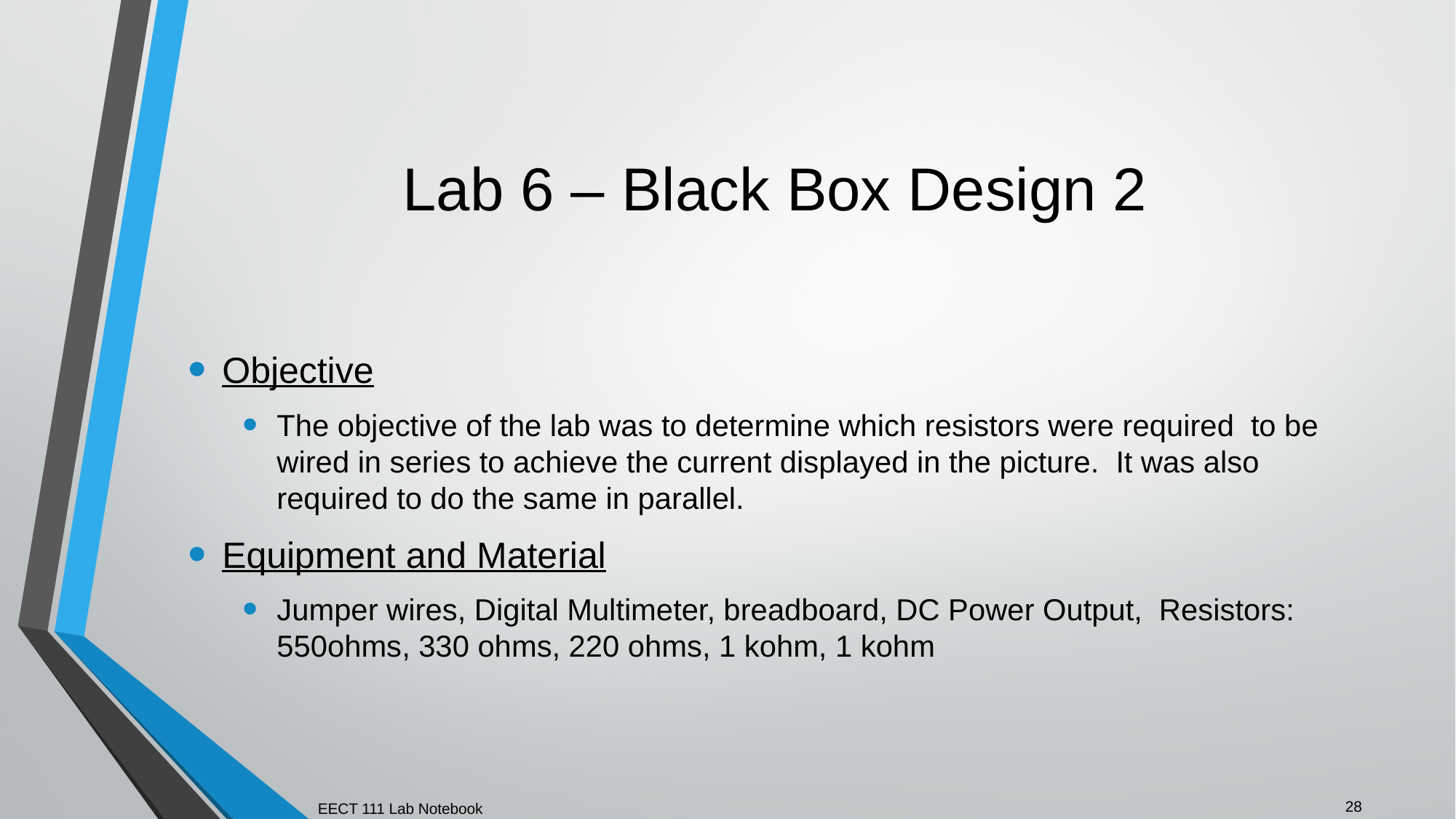

# Lab 6 – Black Box Design 2
Objective
The objective of the lab was to determine which resistors were required  to be wired in series to achieve the current displayed in the picture.  It was also required to do the same in parallel.
Equipment and Material
Jumper wires, Digital Multimeter, breadboard, DC Power Output,  Resistors: 550ohms, 330 ohms, 220 ohms, 1 kohm, 1 kohm
28
EECT 111 Lab Notebook